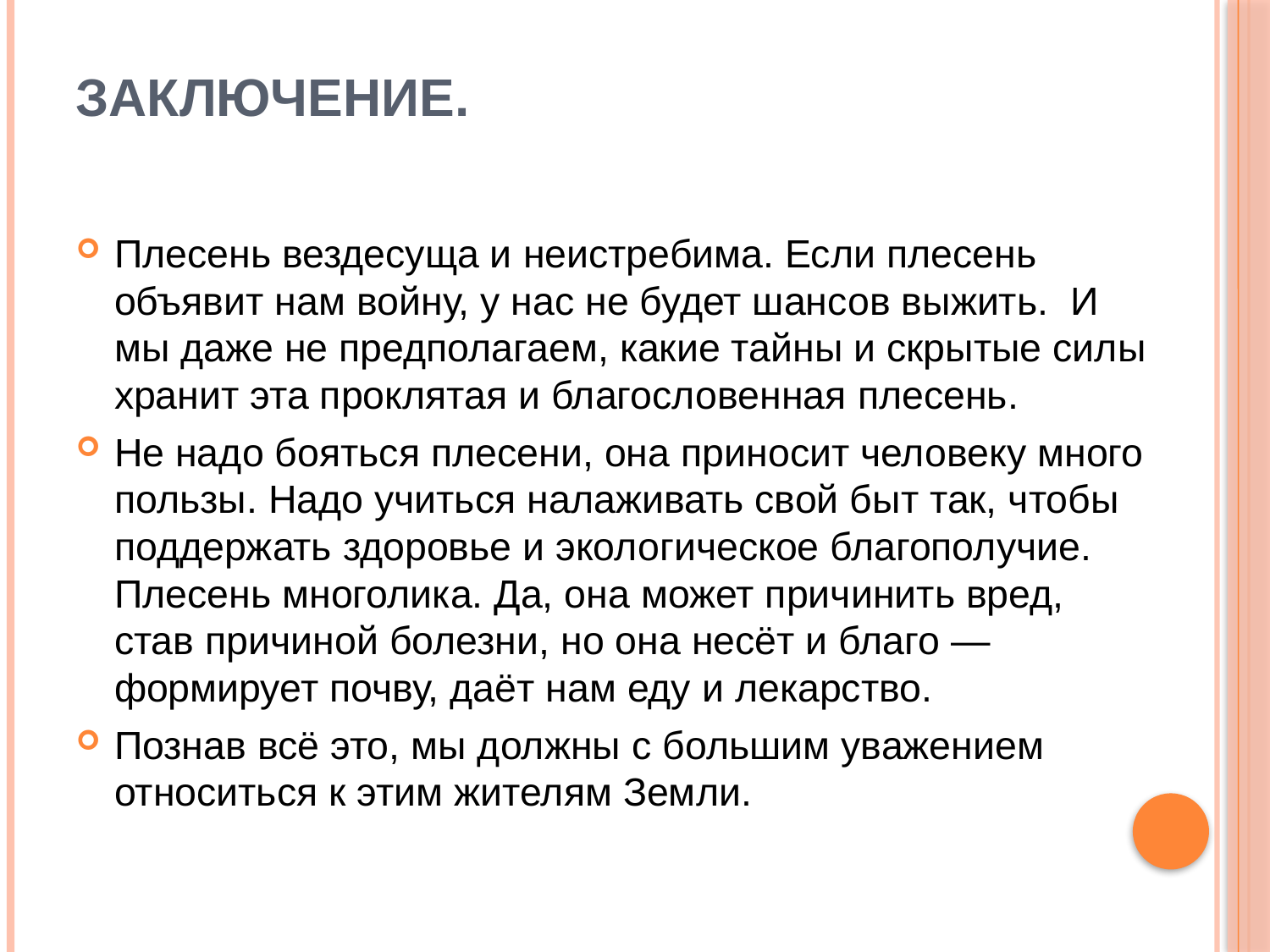

# Заключение.
Плесень вездесуща и неистребима. Если плесень объявит нам войну, у нас не будет шансов выжить.  И мы даже не предполагаем, какие тайны и скрытые силы хранит эта проклятая и благословенная плесень.
Не надо бояться плесени, она приносит человеку много пользы. Надо учиться налаживать свой быт так, чтобы поддержать здоровье и экологическое благополучие. Плесень многолика. Да, она может причинить вред, став причиной болезни, но она несёт и благо — формирует почву, даёт нам еду и лекарство.
Познав всё это, мы должны с большим уважением относиться к этим жителям Земли.